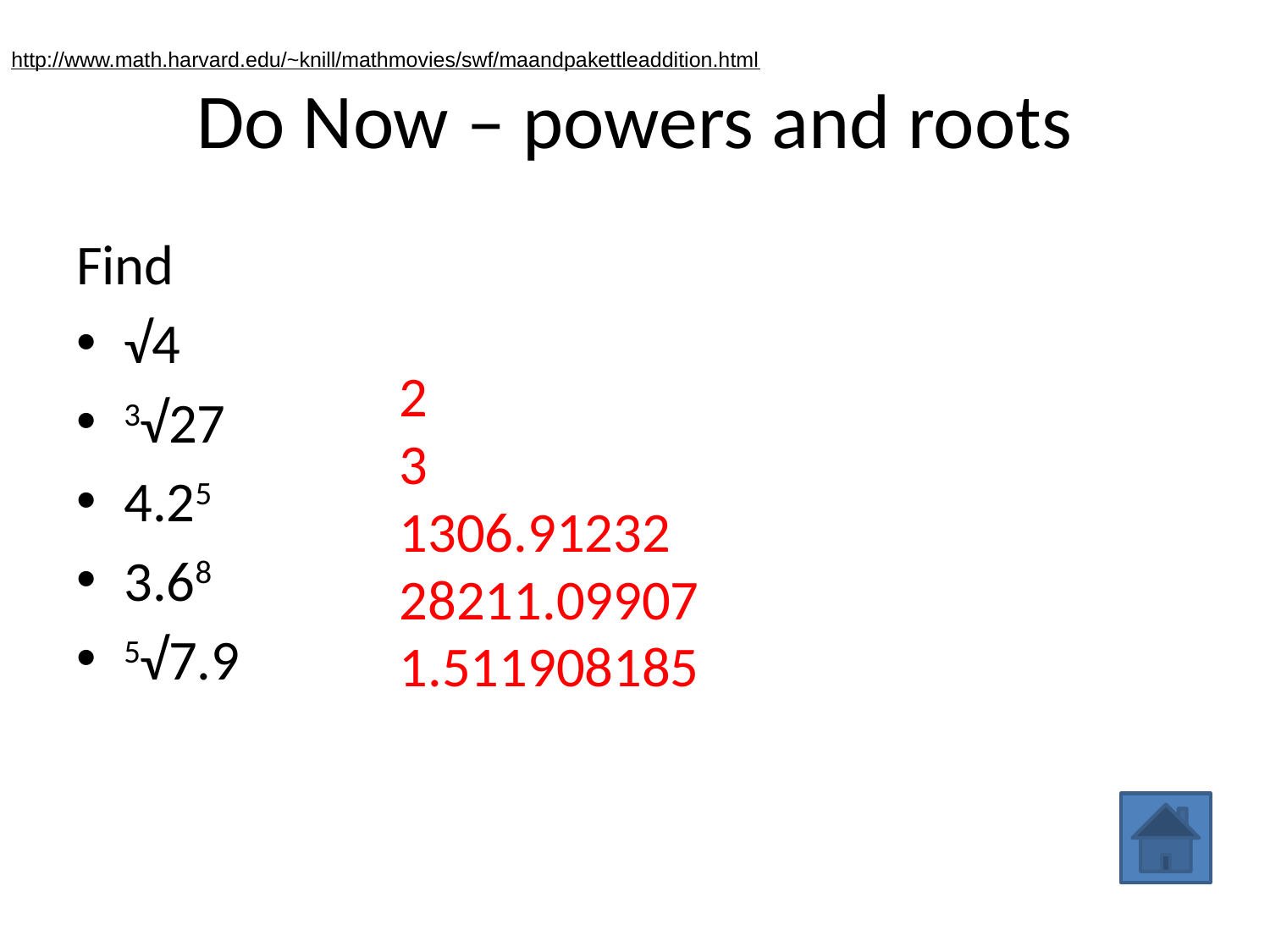

# Do Now – powers and roots
http://www.math.harvard.edu/~knill/mathmovies/swf/maandpakettleaddition.html
Find
√4
3√27
4.25
3.68
5√7.9

2
3
1306.91232
28211.09907
1.511908185